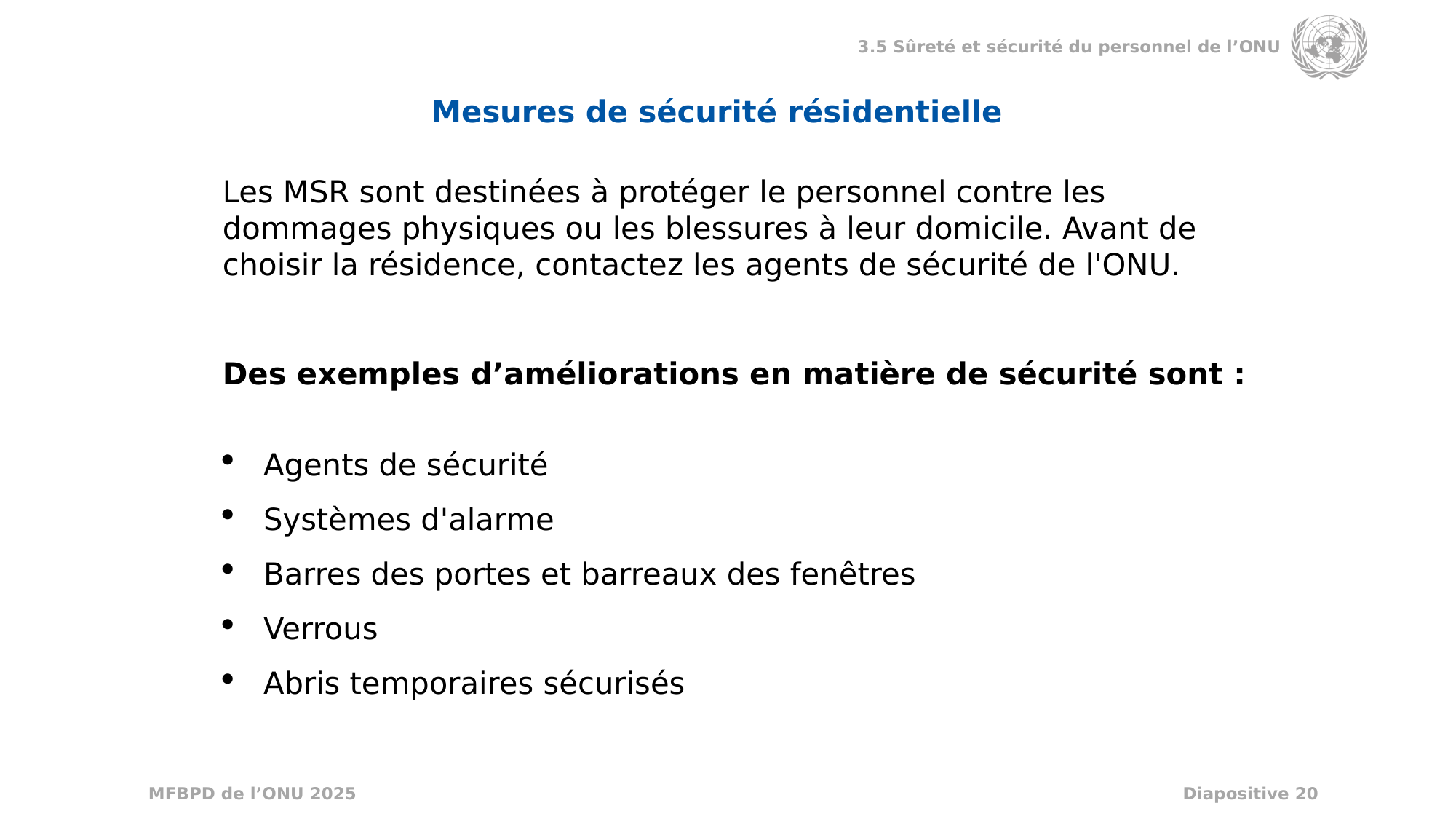

Mesures de sécurité résidentielle
Les MSR sont destinées à protéger le personnel contre les dommages physiques ou les blessures à leur domicile. Avant de choisir la résidence, contactez les agents de sécurité de l'ONU.

Des exemples d’améliorations en matière de sécurité sont :
Agents de sécurité
Systèmes d'alarme
Barres des portes et barreaux des fenêtres
Verrous
Abris temporaires sécurisés